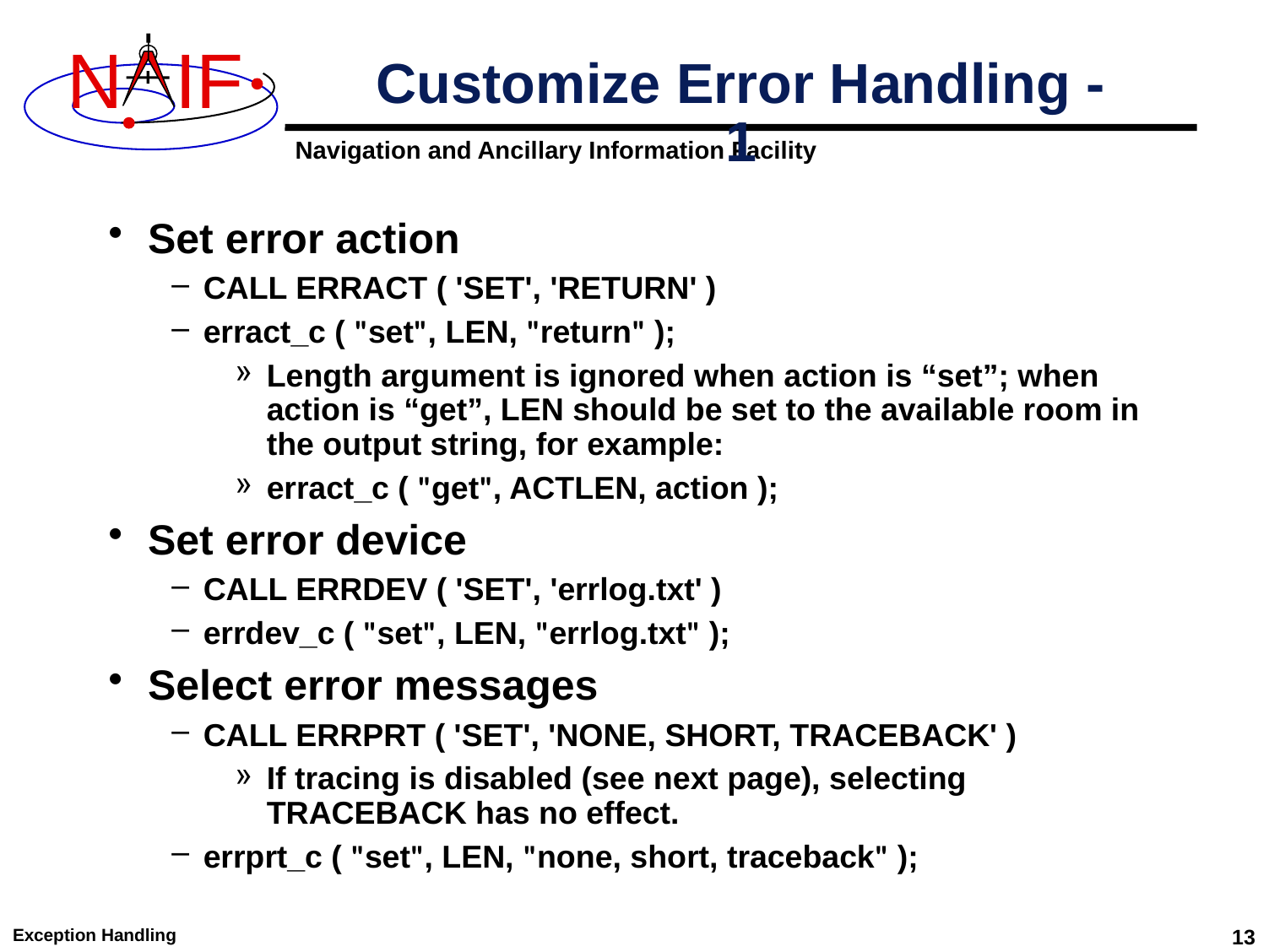

# Customize Error Handling - 1
Set error action
CALL ERRACT ( 'SET', 'RETURN' )
erract_c ( "set", LEN, "return" );
Length argument is ignored when action is “set”; when action is “get”, LEN should be set to the available room in the output string, for example:
erract_c ( "get", ACTLEN, action );
Set error device
CALL ERRDEV ( 'SET', 'errlog.txt' )
errdev_c ( "set", LEN, "errlog.txt" );
Select error messages
CALL ERRPRT ( 'SET', 'NONE, SHORT, TRACEBACK' )
If tracing is disabled (see next page), selecting TRACEBACK has no effect.
errprt_c ( "set", LEN, "none, short, traceback" );
Exception Handling
13